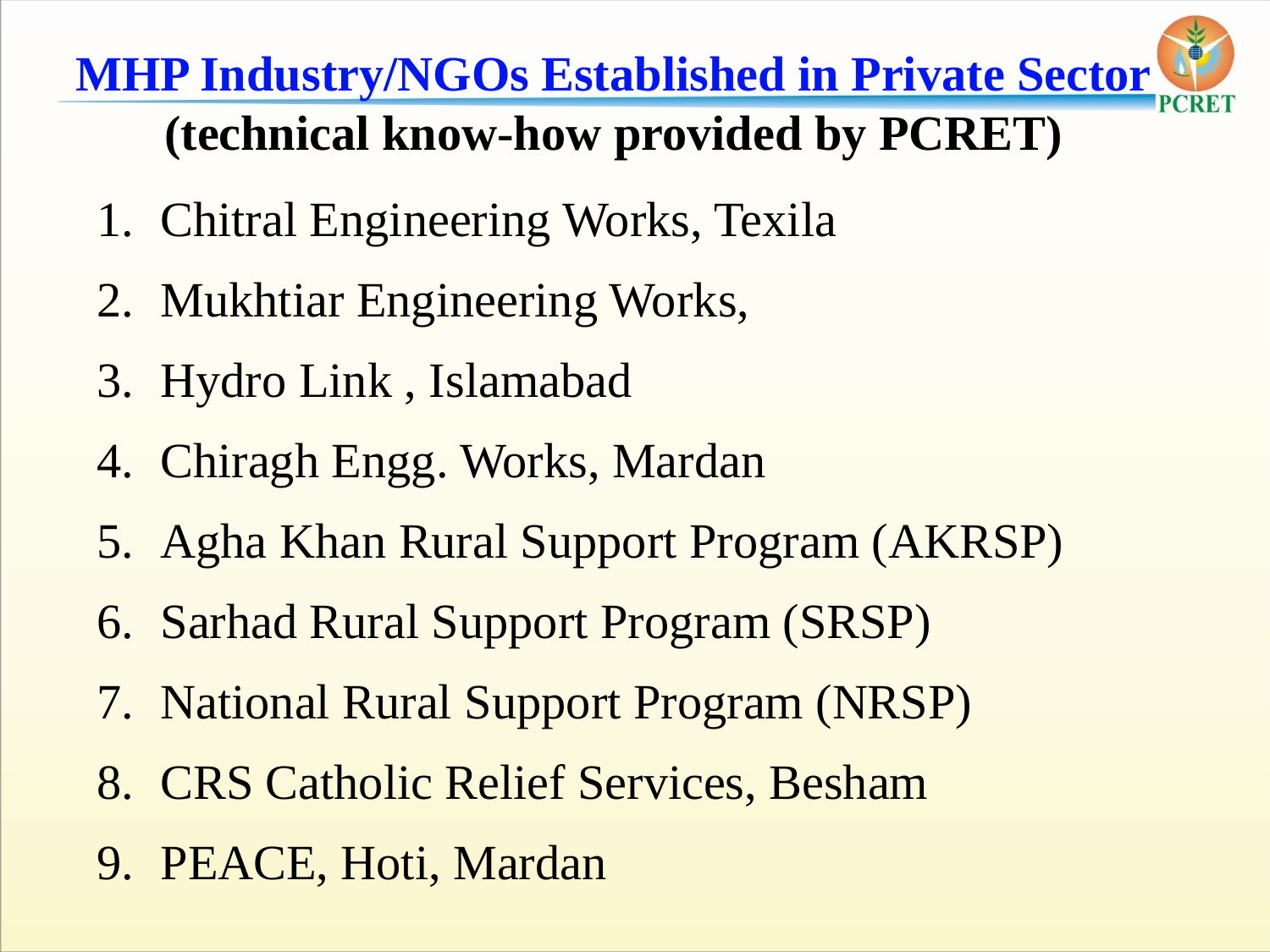

MHP Industry/NGOs Established in Private Sector
(technical know-how provided by PCRET)
Chitral Engineering Works, Texila
Mukhtiar Engineering Works,
Hydro Link , Islamabad
Chiragh Engg. Works, Mardan
Agha Khan Rural Support Program (AKRSP)
Sarhad Rural Support Program (SRSP)
National Rural Support Program (NRSP)
CRS Catholic Relief Services, Besham
PEACE, Hoti, Mardan